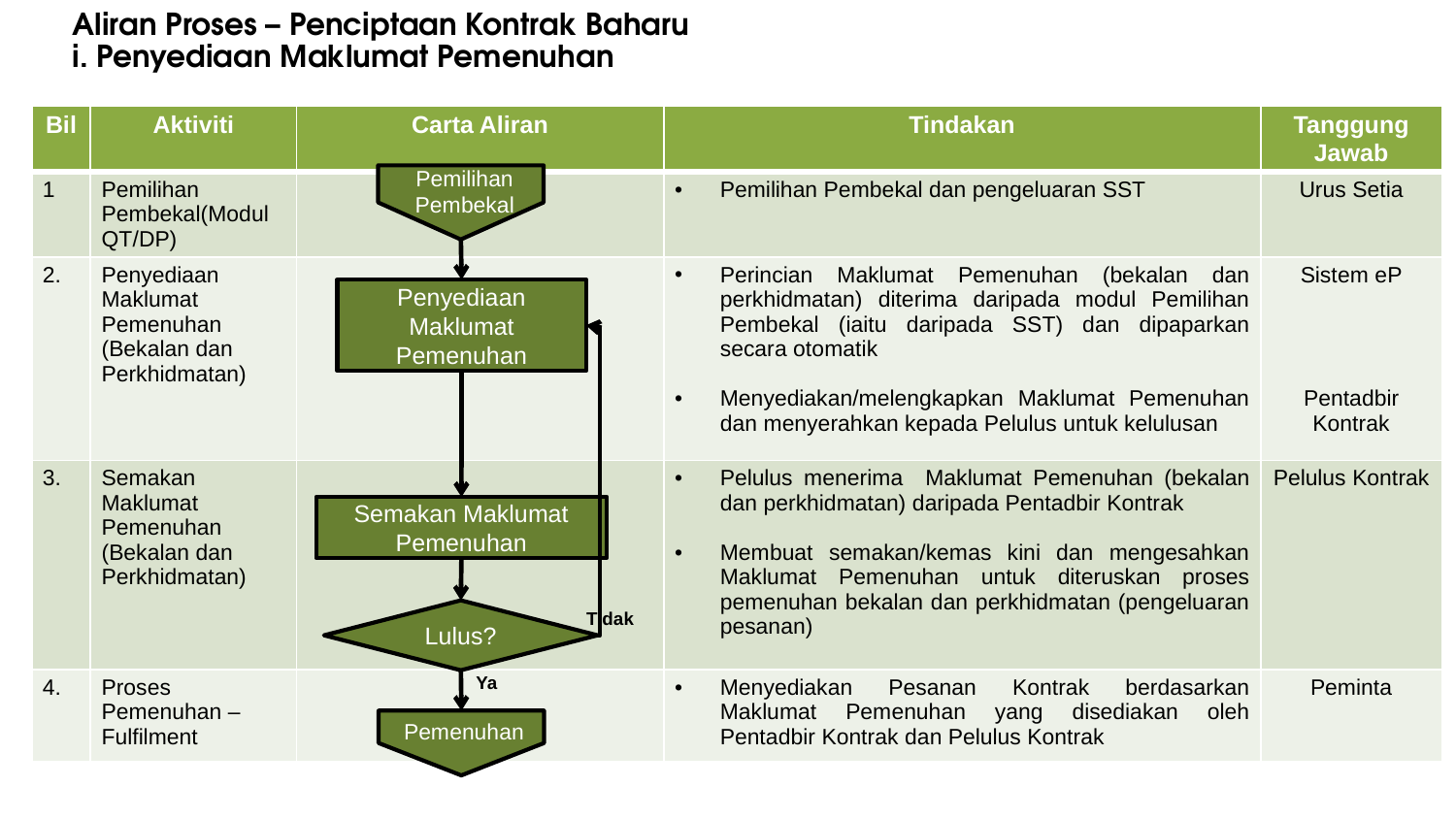

Aliran Proses – Penciptaan Kontrak Baharu
i. Penyediaan Maklumat Pemenuhan
| Bil | Aktiviti | Carta Aliran | Tindakan | Tanggung Jawab |
| --- | --- | --- | --- | --- |
| 1 | Pemilihan Pembekal(Modul QT/DP) |  | Pemilihan Pembekal dan pengeluaran SST | Urus Setia |
| 2. | Penyediaan Maklumat Pemenuhan (Bekalan dan Perkhidmatan) |  | Perincian Maklumat Pemenuhan (bekalan dan perkhidmatan) diterima daripada modul Pemilihan Pembekal (iaitu daripada SST) dan dipaparkan secara otomatik Menyediakan/melengkapkan Maklumat Pemenuhan dan menyerahkan kepada Pelulus untuk kelulusan | Sistem eP Pentadbir Kontrak |
| 3. | Semakan Maklumat Pemenuhan (Bekalan dan Perkhidmatan) |  | Pelulus menerima Maklumat Pemenuhan (bekalan dan perkhidmatan) daripada Pentadbir Kontrak Membuat semakan/kemas kini dan mengesahkan Maklumat Pemenuhan untuk diteruskan proses pemenuhan bekalan dan perkhidmatan (pengeluaran pesanan) | Pelulus Kontrak |
| 4. | Proses Pemenuhan – Fulfilment |  | Menyediakan Pesanan Kontrak berdasarkan Maklumat Pemenuhan yang disediakan oleh Pentadbir Kontrak dan Pelulus Kontrak | Peminta |

Pemilihan Pembekal
Penyediaan Maklumat Pemenuhan
Semakan Maklumat Pemenuhan
Lulus?
Tidak

Ya
Pemenuhan